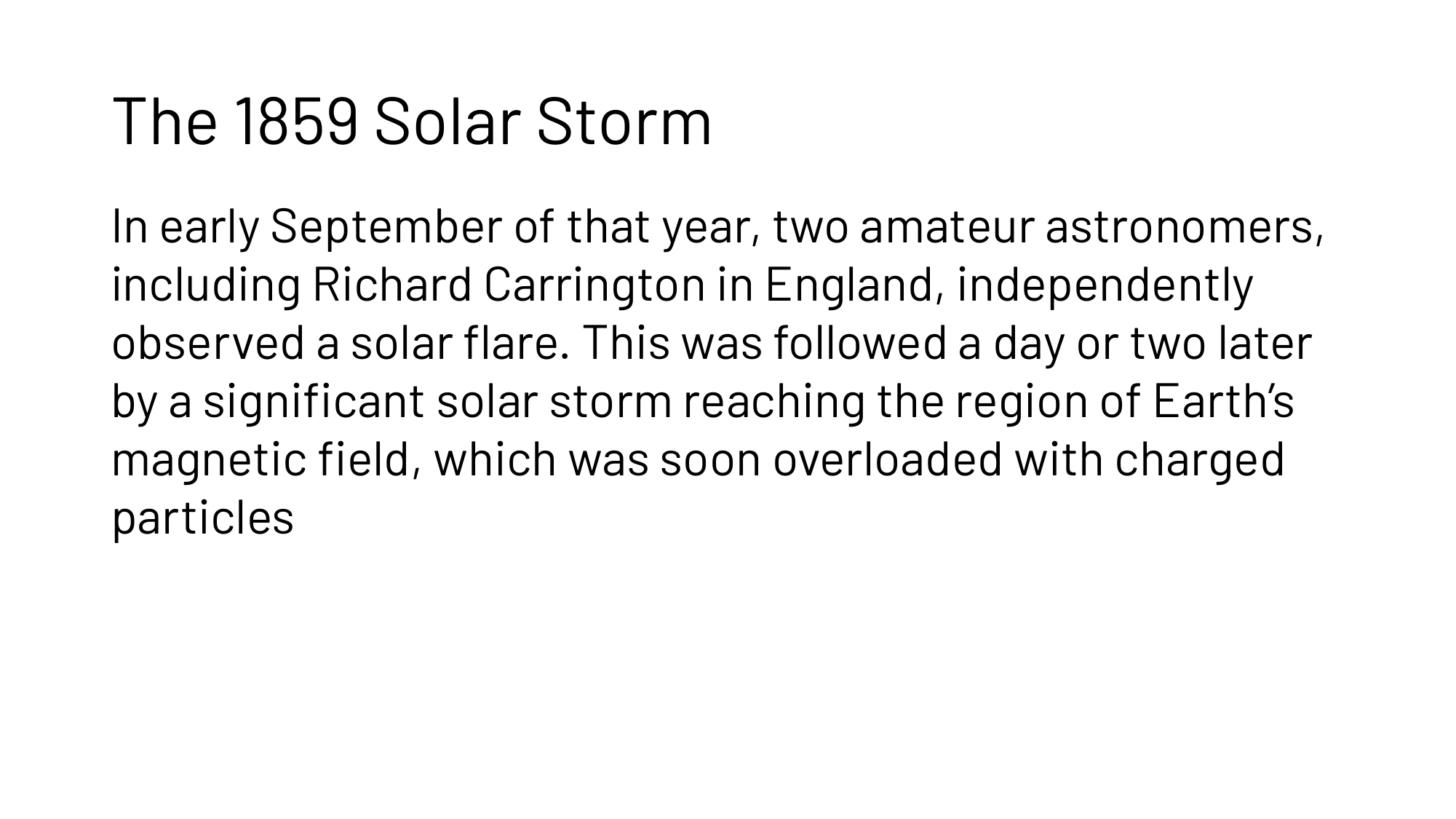

# The 1859 Solar Storm
In early September of that year, two amateur astronomers, including Richard Carrington in England, independently observed a solar flare. This was followed a day or two later by a significant solar storm reaching the region of Earth’s magnetic field, which was soon overloaded with charged particles